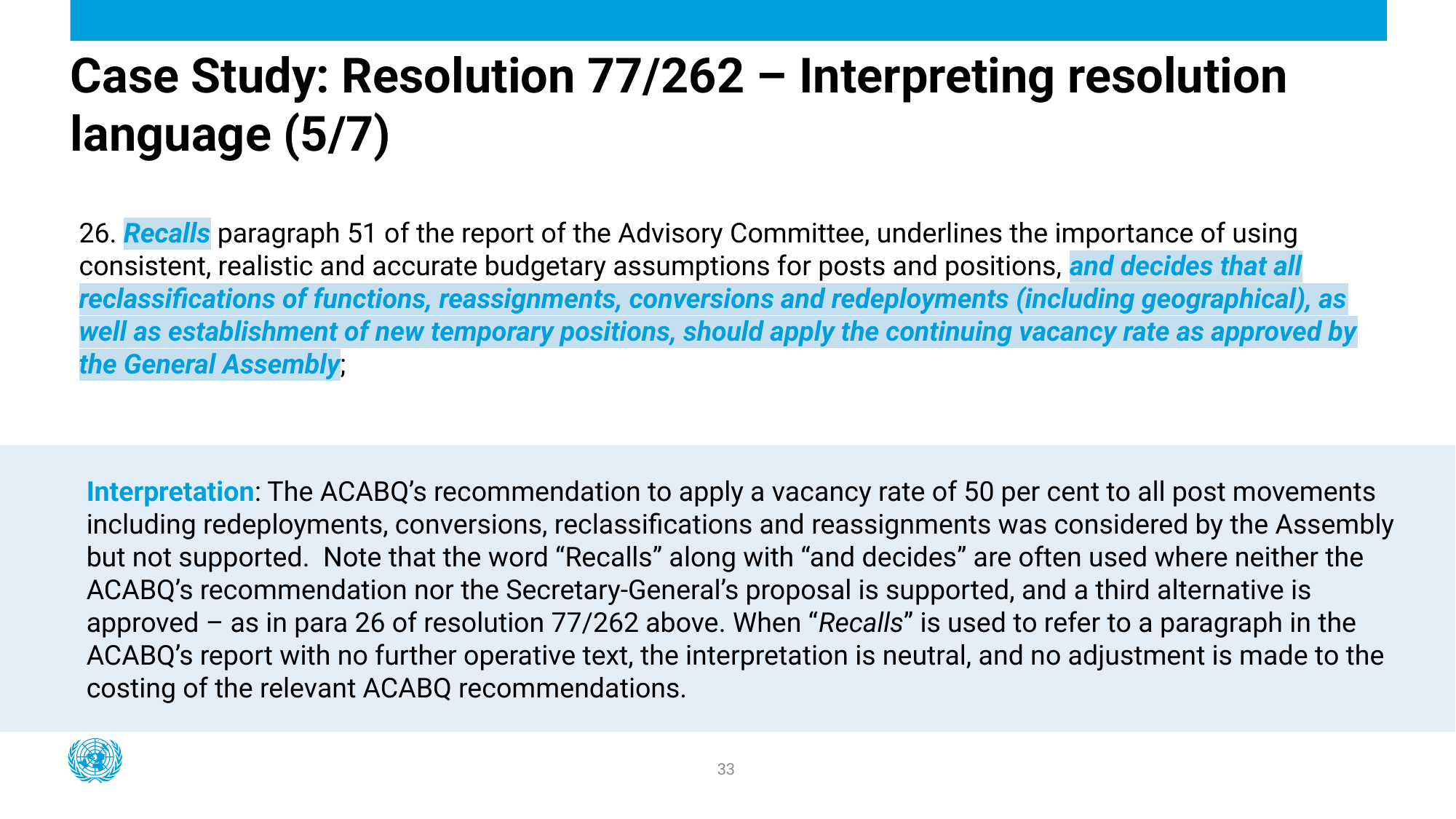

# Case Study: Resolution 77/262 – Interpreting resolution language (5/7)
26. Recalls paragraph 51 of the report of the Advisory Committee, underlines the importance of using consistent, realistic and accurate budgetary assumptions for posts and positions, and decides that all reclassifications of functions, reassignments, conversions and redeployments (including geographical), as well as establishment of new temporary positions, should apply the continuing vacancy rate as approved by the General Assembly;

Interpretation: The ACABQ’s recommendation to apply a vacancy rate of 50 per cent to all post movements including redeployments, conversions, reclassifications and reassignments was considered by the Assembly but not supported.  Note that the word “Recalls” along with “and decides” are often used where neither the ACABQ’s recommendation nor the Secretary-General’s proposal is supported, and a third alternative is approved – as in para 26 of resolution 77/262 above. When “Recalls” is used to refer to a paragraph in the ACABQ’s report with no further operative text, the interpretation is neutral, and no adjustment is made to the costing of the relevant ACABQ recommendations.
33